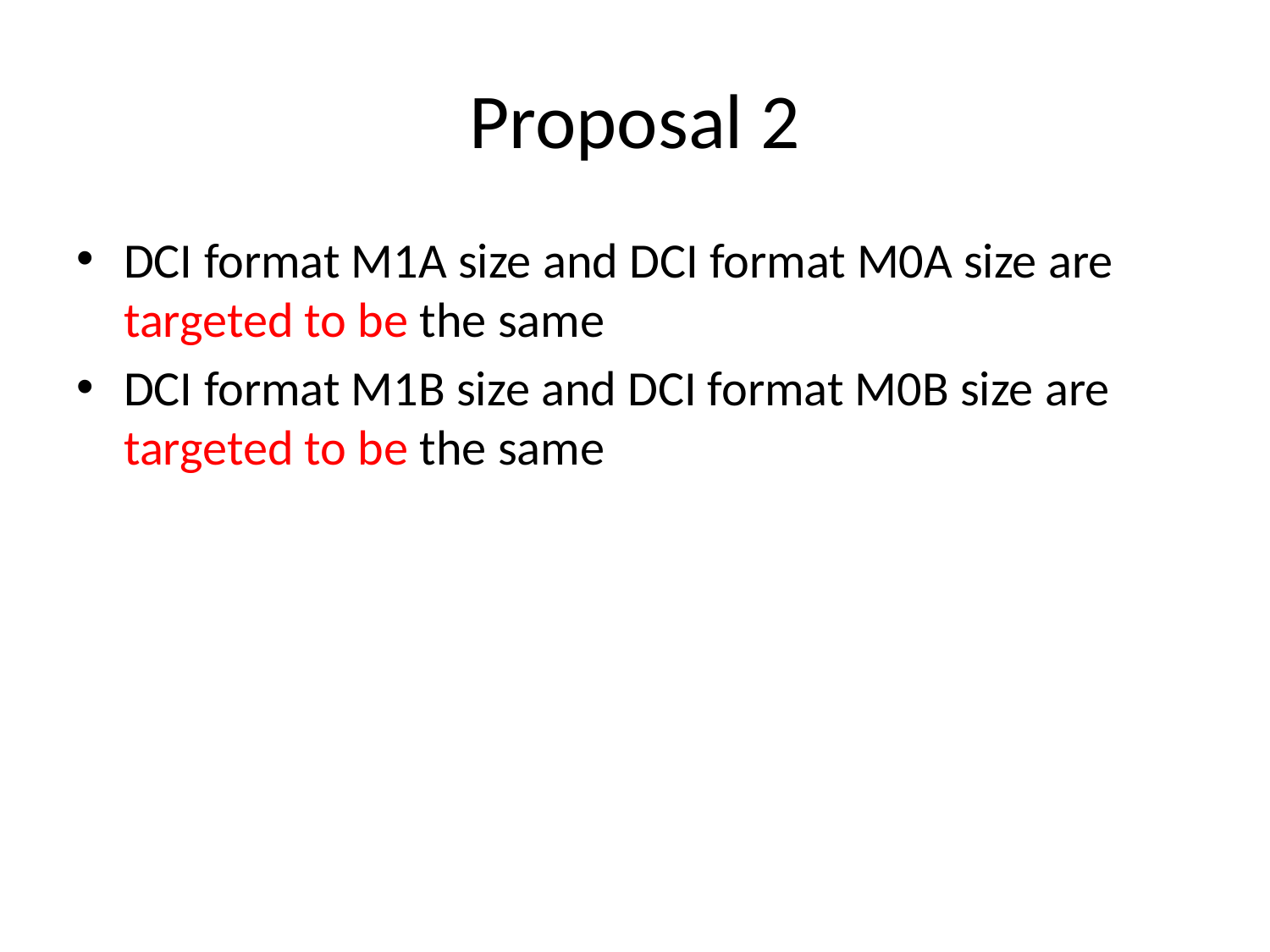

# Proposal 2
DCI format M1A size and DCI format M0A size are targeted to be the same
DCI format M1B size and DCI format M0B size are targeted to be the same